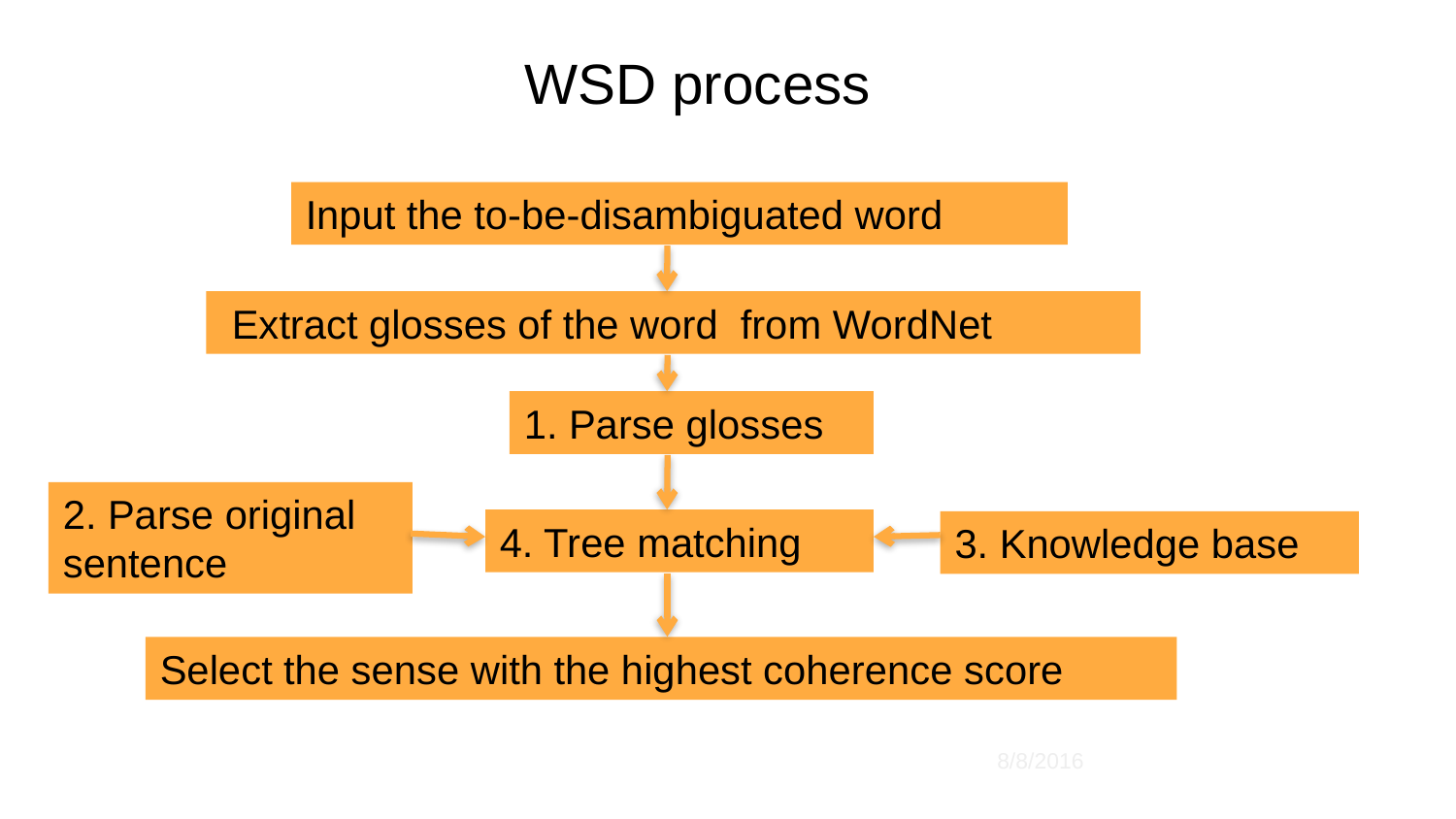

# WSD process
Input the to-be-disambiguated word
 Extract glosses of the word  from WordNet
1. Parse glosses
2. Parse original sentence
4. Tree matching
3. Knowledge base
Select the sense with the highest coherence score
8/8/2016
16